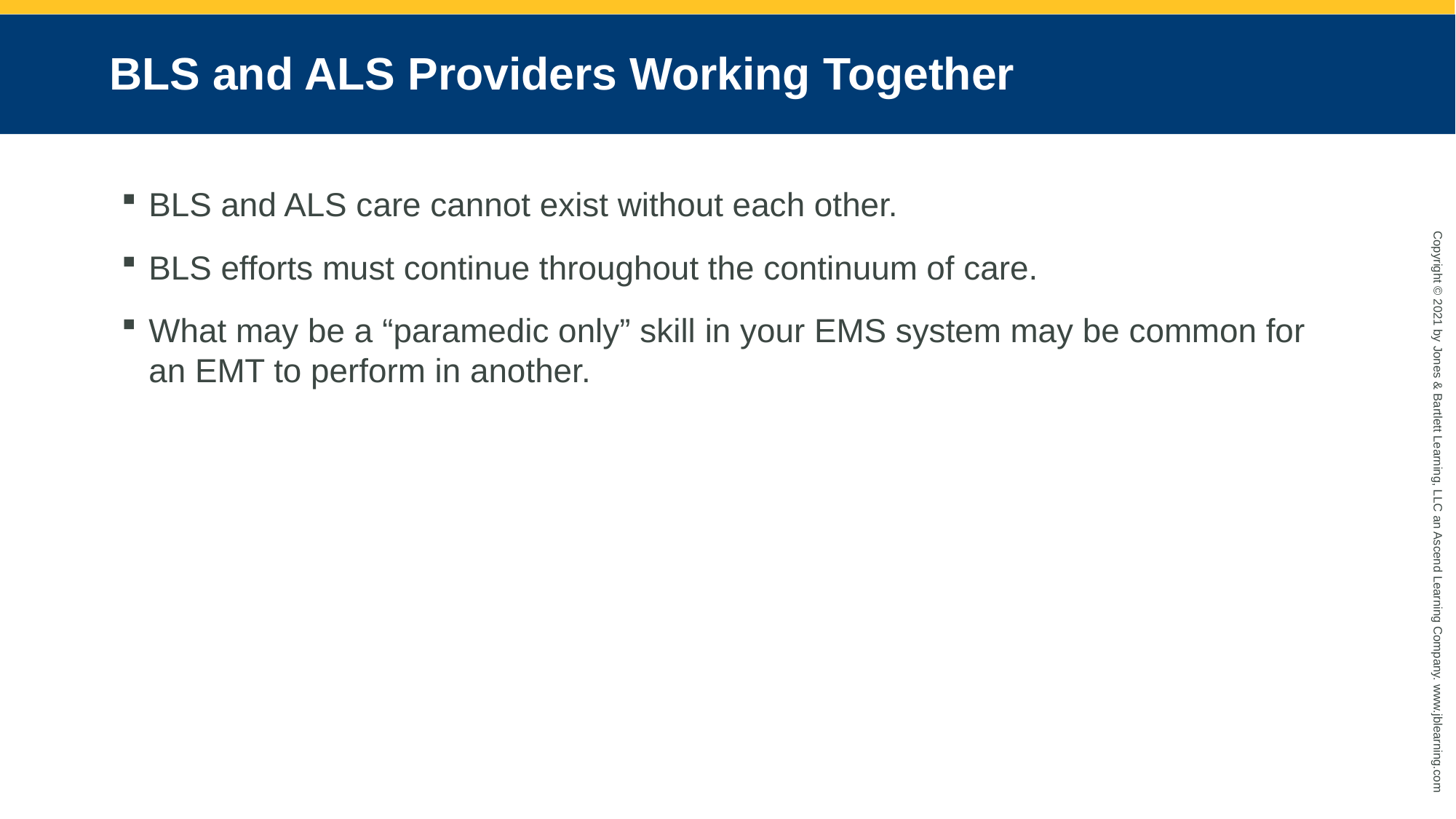

# BLS and ALS Providers Working Together
BLS and ALS care cannot exist without each other.
BLS efforts must continue throughout the continuum of care.
What may be a “paramedic only” skill in your EMS system may be common for an EMT to perform in another.